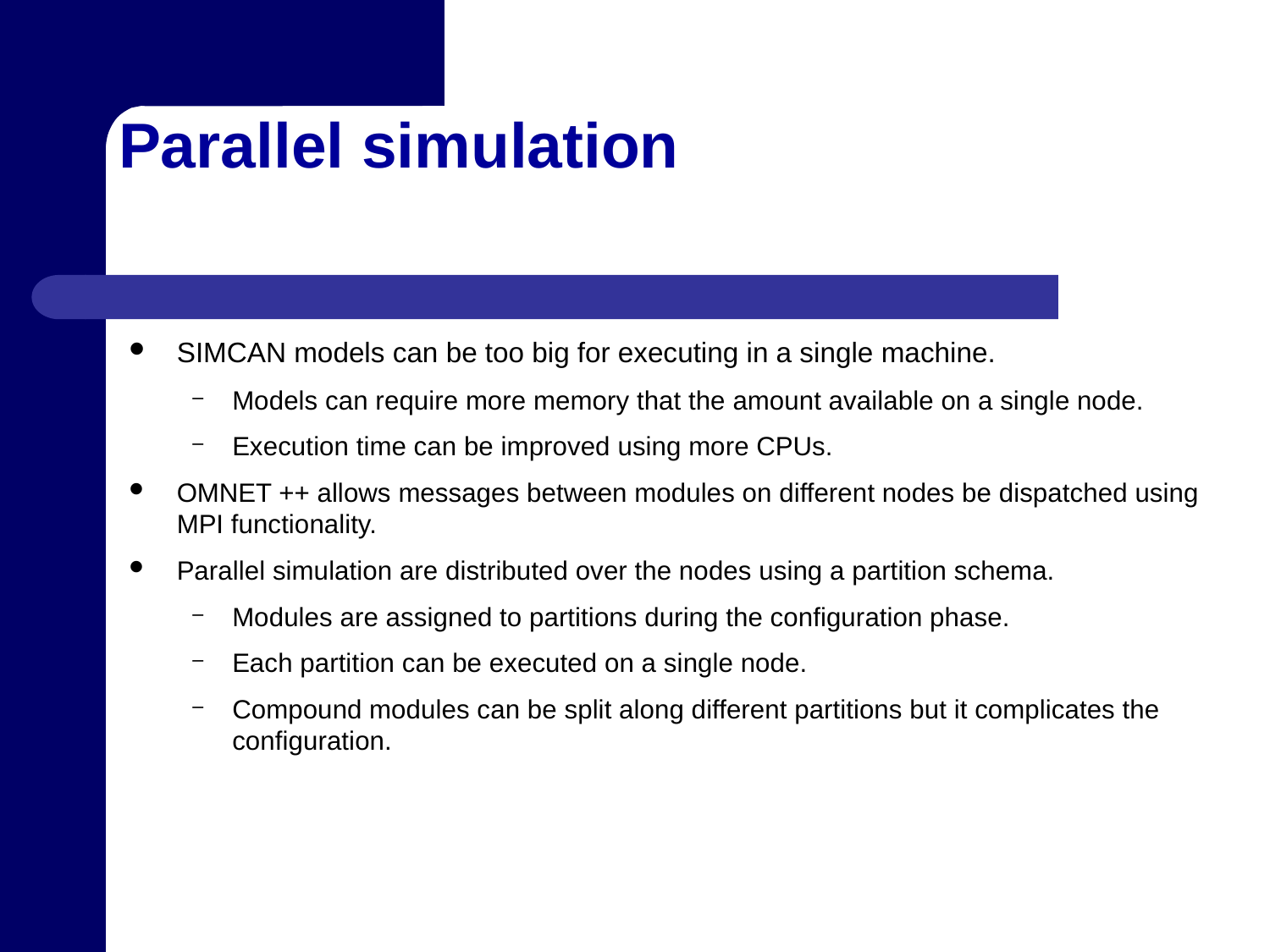

# Parallel simulation
SIMCAN models can be too big for executing in a single machine.
Models can require more memory that the amount available on a single node.
Execution time can be improved using more CPUs.
OMNET ++ allows messages between modules on different nodes be dispatched using MPI functionality.
Parallel simulation are distributed over the nodes using a partition schema.
Modules are assigned to partitions during the configuration phase.
Each partition can be executed on a single node.
Compound modules can be split along different partitions but it complicates the configuration.